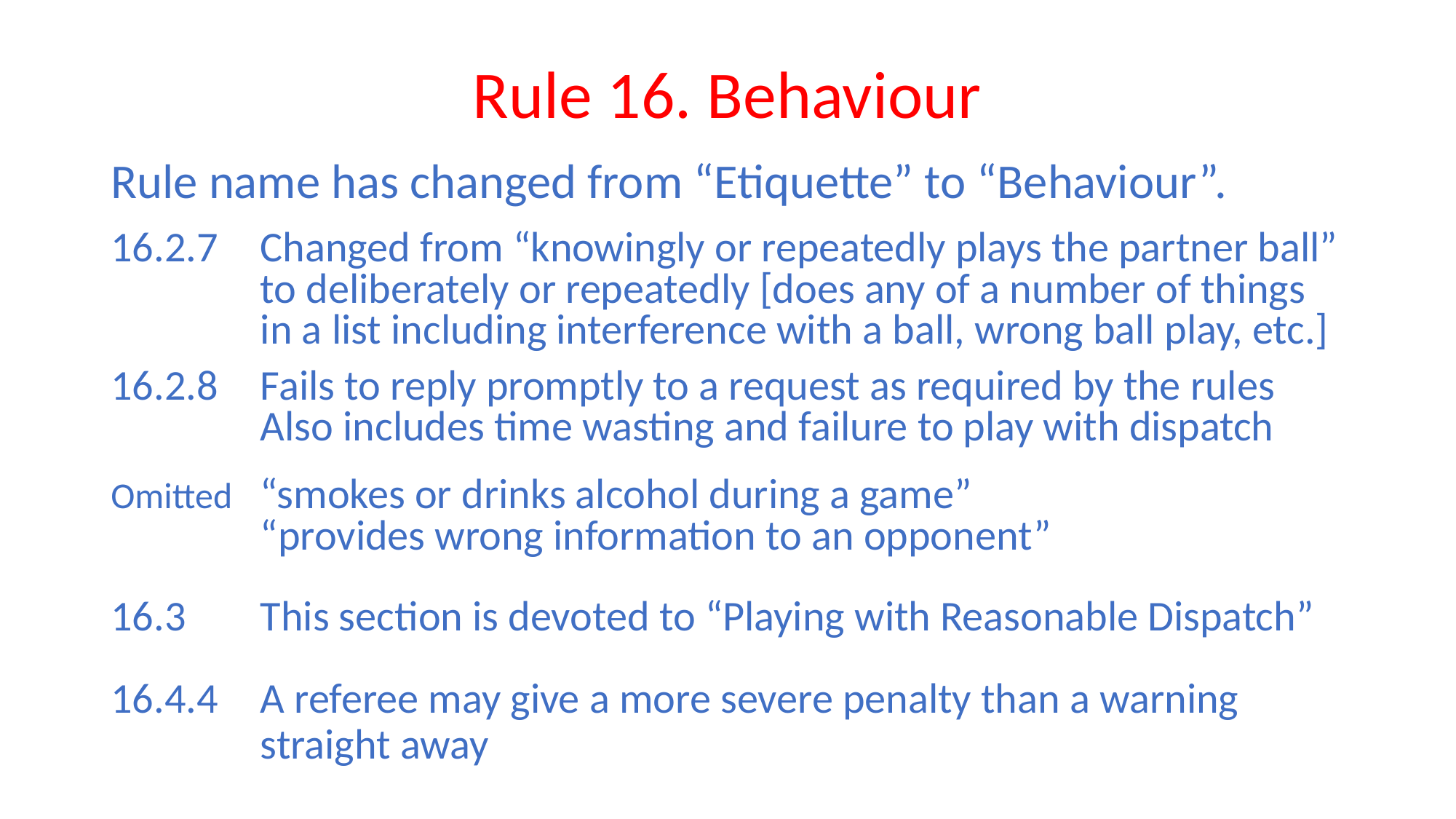

# Rule 16. Behaviour
Rule name has changed from “Etiquette” to “Behaviour”.
16.2.7	Changed from “knowingly or repeatedly plays the partner ball” to deliberately or repeatedly [does any of a number of things in a list including interference with a ball, wrong ball play, etc.]
16.2.8	Fails to reply promptly to a request as required by the rules
Also includes time wasting and failure to play with dispatch
Omitted	“smokes or drinks alcohol during a game”
“provides wrong information to an opponent”
16.3	This section is devoted to “Playing with Reasonable Dispatch”
16.4.4	A referee may give a more severe penalty than a warning straight away